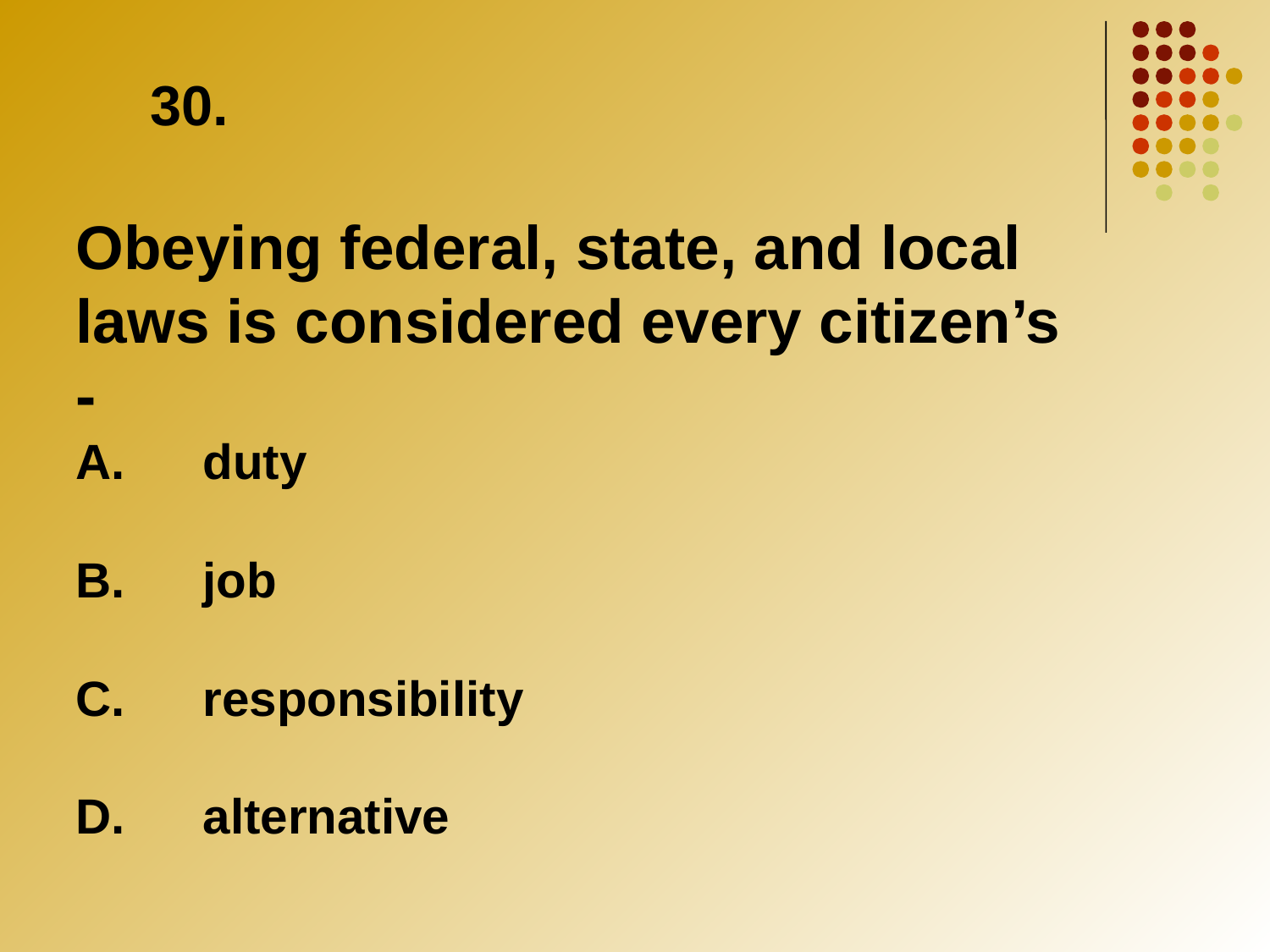

30.
Obeying federal, state, and local laws is considered every citizen’s -
A.	duty
B.  	job
C.	responsibility
D.	alternative